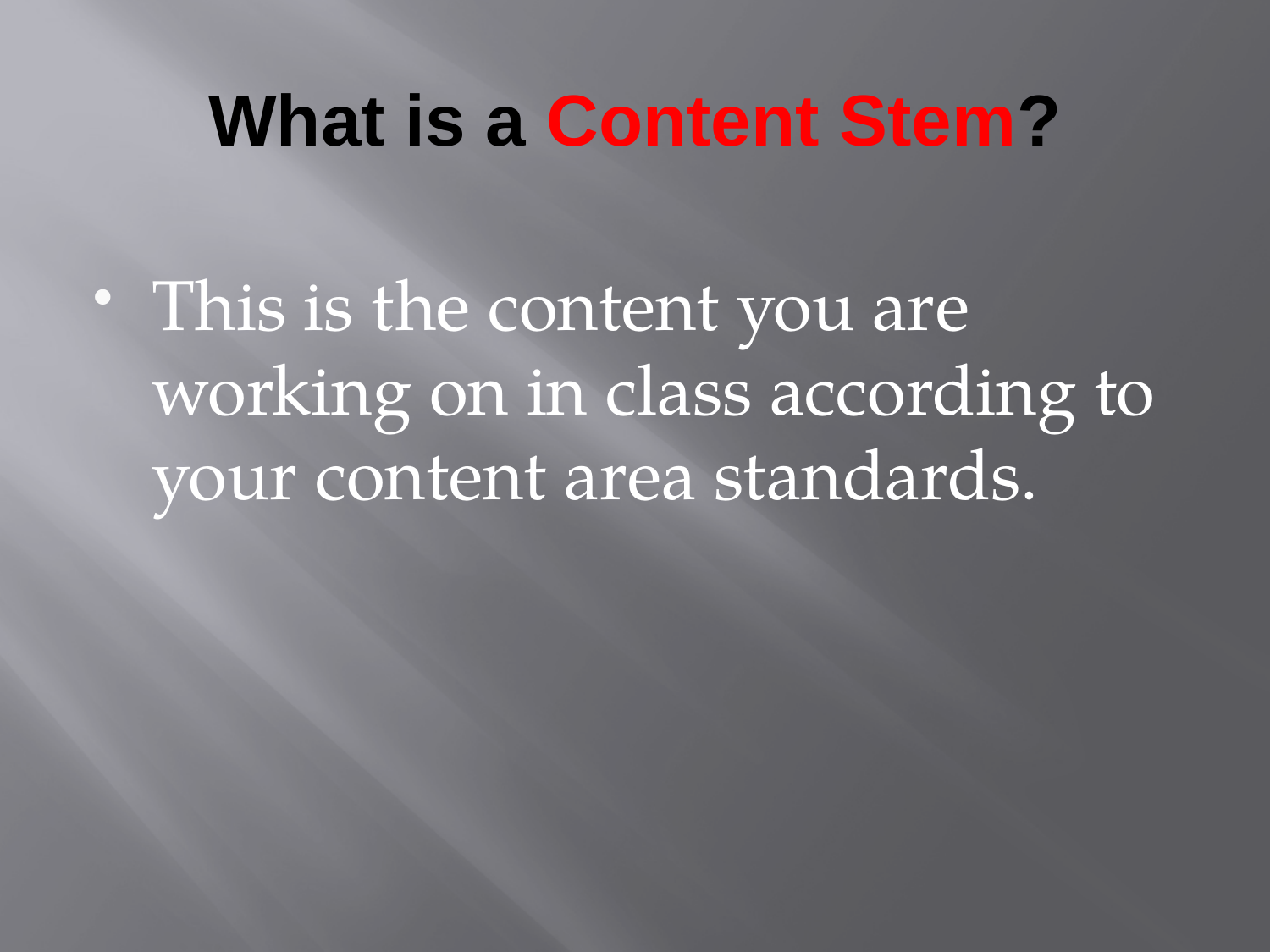

# What is a Content Stem?
This is the content you are working on in class according to your content area standards.